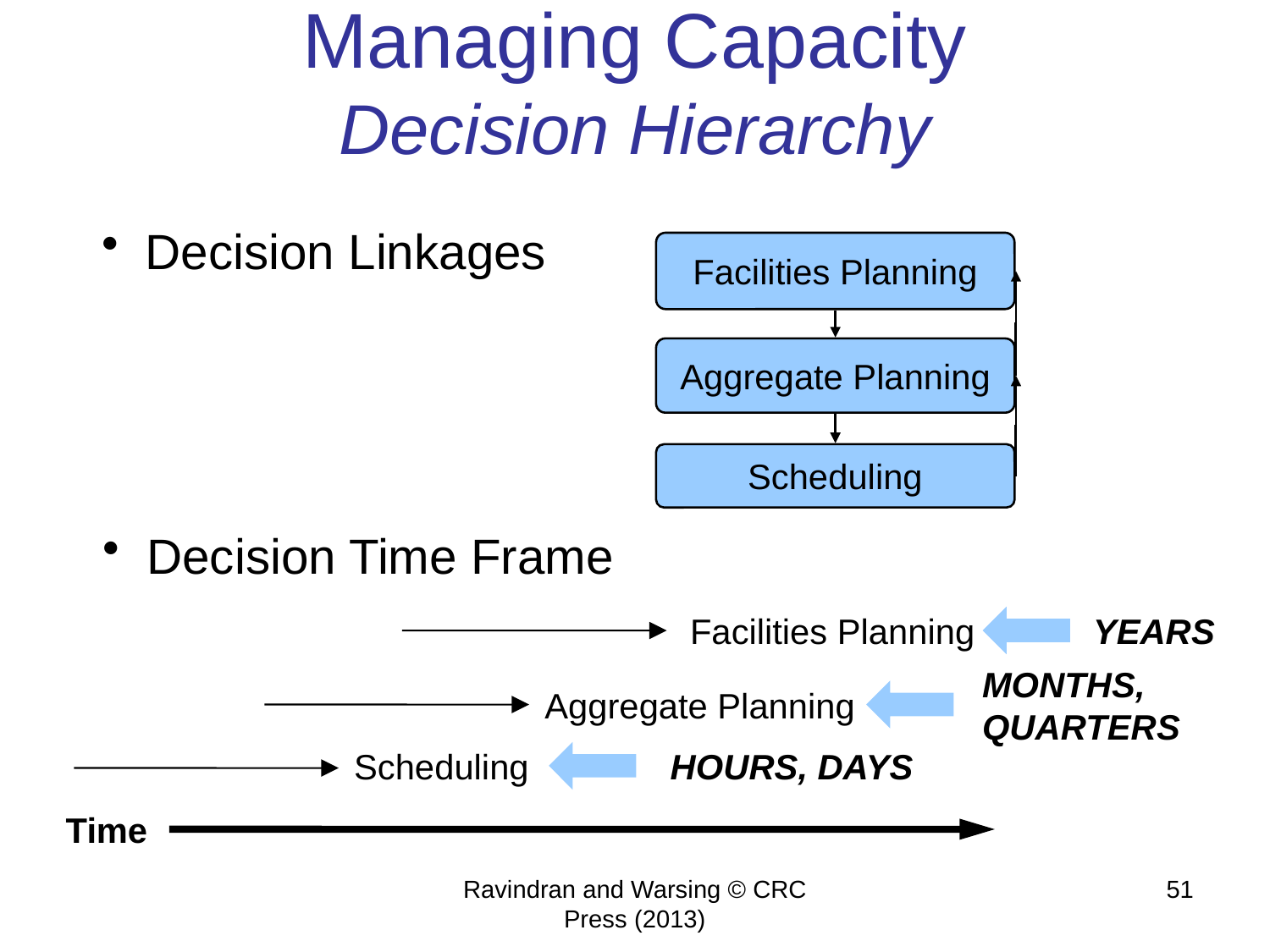

# Managing Capacity Decision Hierarchy
 Decision Linkages
Facilities Planning
Aggregate Planning
Scheduling
 Decision Time Frame
Time

Facilities Planning

YEARS

MONTHS, QUARTERS

Aggregate Planning

Scheduling

HOURS, DAYS

Ravindran and Warsing © CRC Press (2013)
51